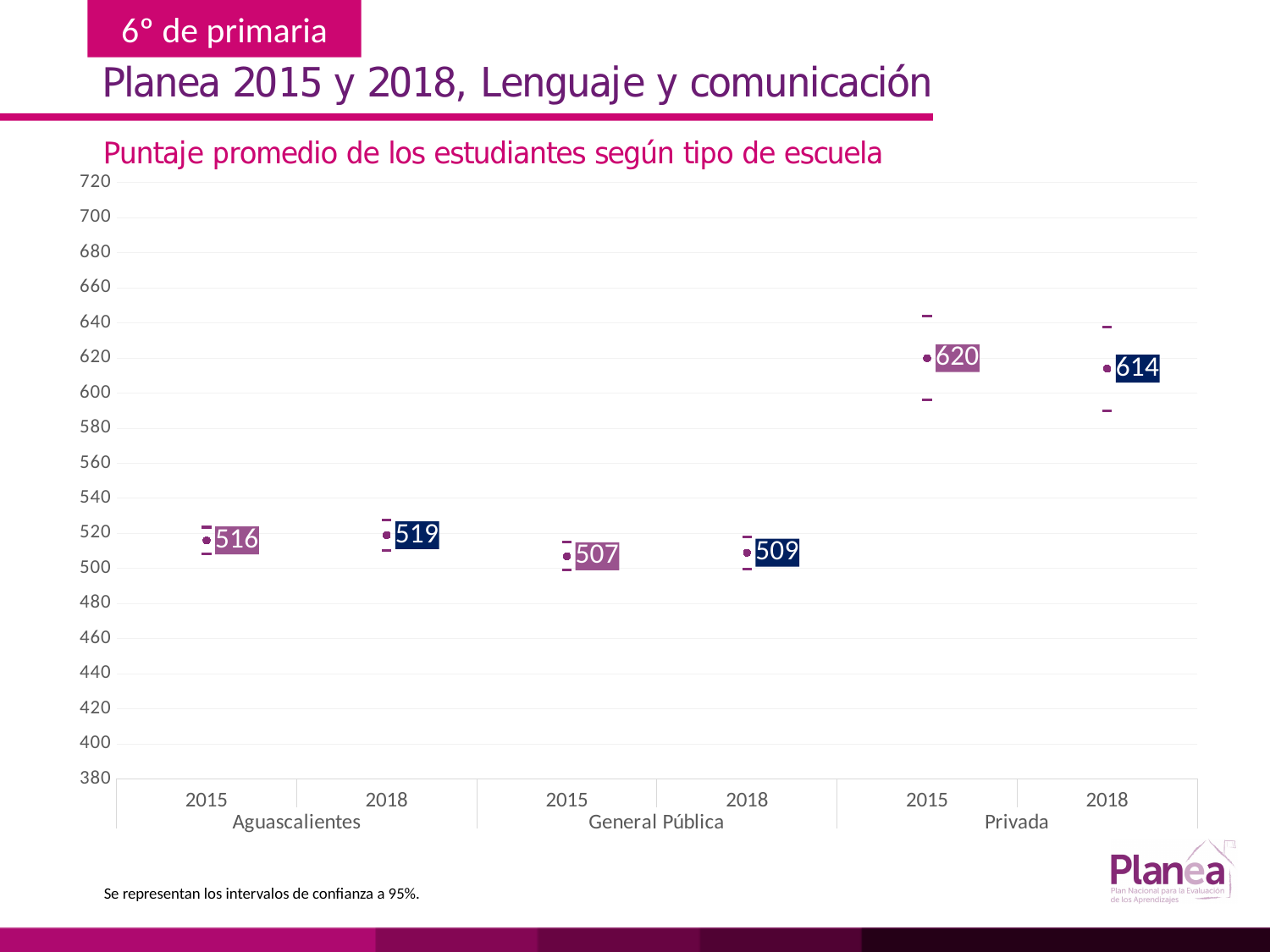

Planea 2015 y 2018, Lenguaje y comunicación

Puntaje promedio de los estudiantes según tipo de escuela

### Chart

| Category |  |  |  |
|---|---|---|---|
| 2015 | 508.438 | 523.562 | 516.0 |
| 2018 | 510.443 | 527.557 | 519.0 |
| 2015 | 499.04 | 514.96 | 507.0 |
| 2018 | 499.846 | 518.154 | 509.0 |
| 2015 | 596.12 | 643.88 | 620.0 |
| 2018 | 590.12 | 637.88 | 614.0 |
Se representan los intervalos de confianza a 95%.